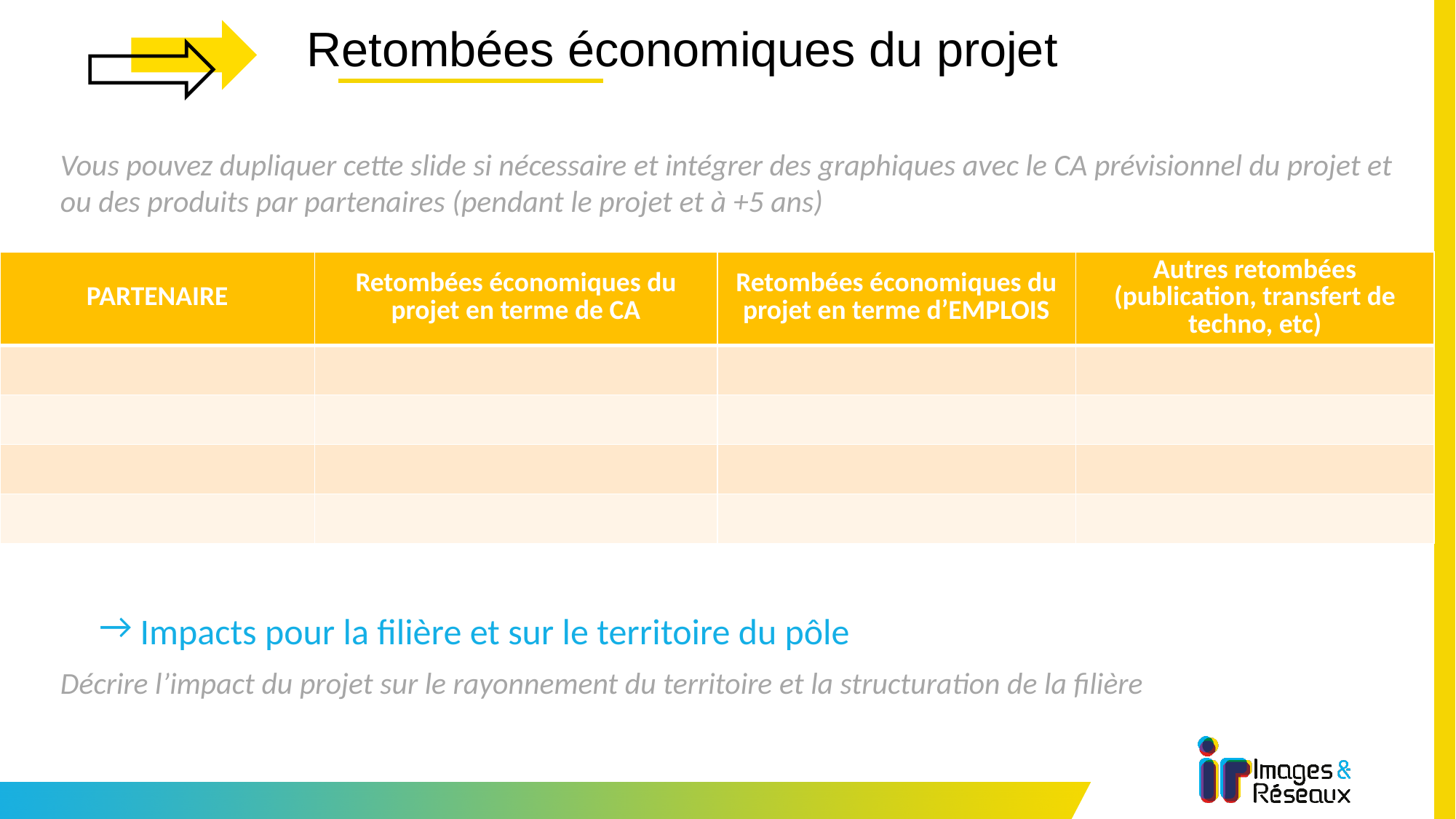

# Retombées économiques du projet
Vous pouvez dupliquer cette slide si nécessaire et intégrer des graphiques avec le CA prévisionnel du projet et ou des produits par partenaires (pendant le projet et à +5 ans)
| PARTENAIRE | Retombées économiques du projet en terme de CA | Retombées économiques du projet en terme d’EMPLOIS | Autres retombées (publication, transfert de techno, etc) |
| --- | --- | --- | --- |
|  |  |  |  |
|  |  |  |  |
|  |  |  |  |
|  |  |  |  |
Impacts pour la filière et sur le territoire du pôle
Décrire l’impact du projet sur le rayonnement du territoire et la structuration de la filière